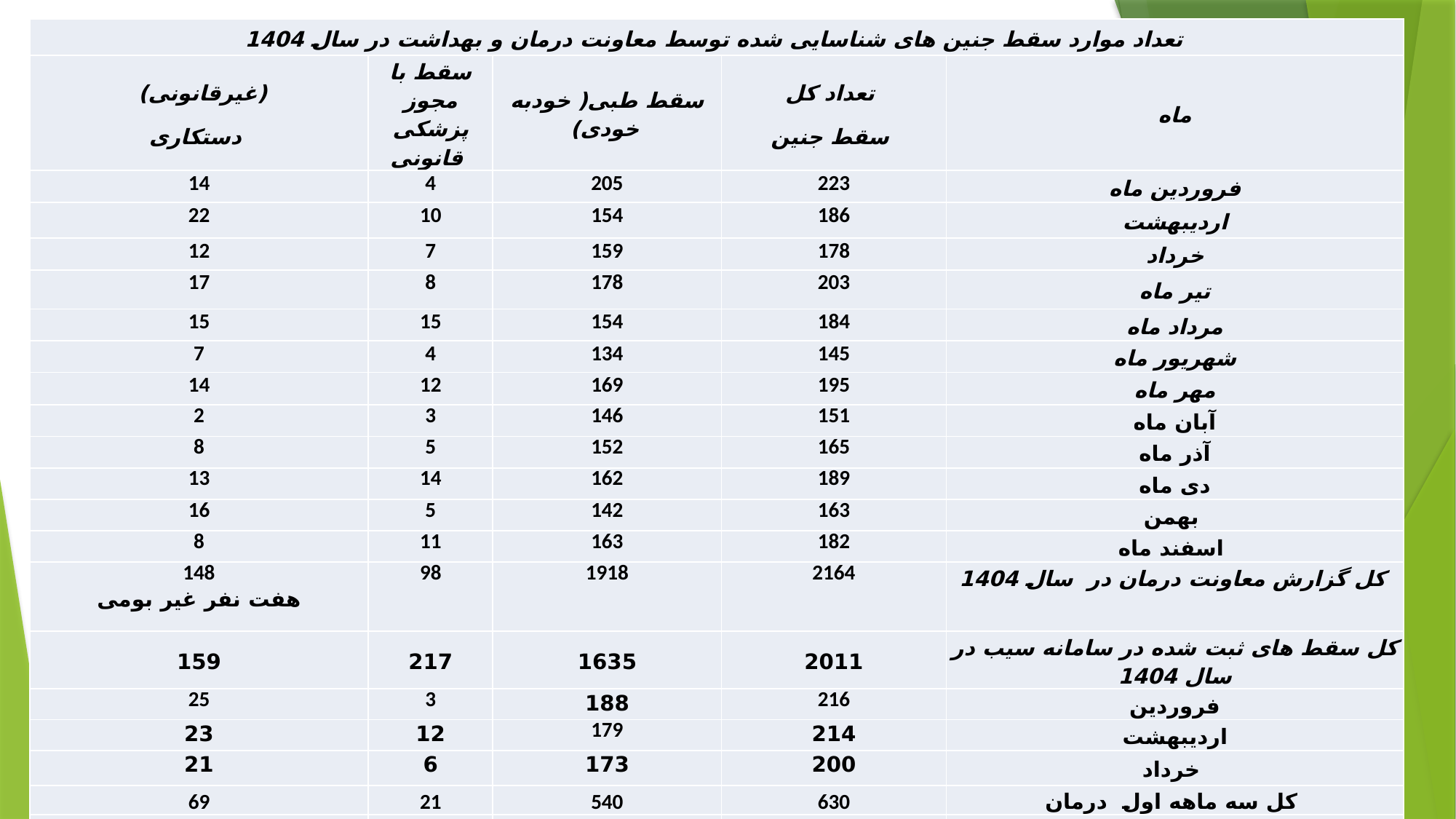

| تعداد موارد سقط جنین های شناسایی شده توسط معاونت درمان و بهداشت در سال 1404 |  |  |  |  |
| --- | --- | --- | --- | --- |
| (غیرقانونی) دستکاری | سقط با مجوز پزشکی قانونی | سقط طبی( خودبه خودی) | تعداد کل سقط جنین | ماه |
| 14 | 4 | 205 | 223 | فروردین ماه |
| 22 | 10 | 154 | 186 | اردیبهشت |
| 12 | 7 | 159 | 178 | خرداد |
| 17 | 8 | 178 | 203 | تیر ماه |
| 15 | 15 | 154 | 184 | مرداد ماه |
| 7 | 4 | 134 | 145 | شهریور ماه |
| 14 | 12 | 169 | 195 | مهر ماه |
| 2 | 3 | 146 | 151 | آبان ماه |
| 8 | 5 | 152 | 165 | آذر ماه |
| 13 | 14 | 162 | 189 | دی ماه |
| 16 | 5 | 142 | 163 | بهمن |
| 8 | 11 | 163 | 182 | اسفند ماه |
| 148 هفت نفر غیر بومی | 98 | 1918 | 2164 | کل گزارش معاونت درمان در سال 1404 |
| 159 | 217 | 1635 | 2011 | کل سقط های ثبت شده در سامانه سیب در سال 1404 |
| 25 | 3 | 188 | 216 | فروردین |
| 23 | 12 | 179 | 214 | اردیبهشت |
| 21 | 6 | 173 | 200 | خرداد |
| 69 | 21 | 540 | 630 | کل سه ماهه اول درمان |
| 49 | 46 | 437 | 532 | سه ماهه اول بهداشت |
#